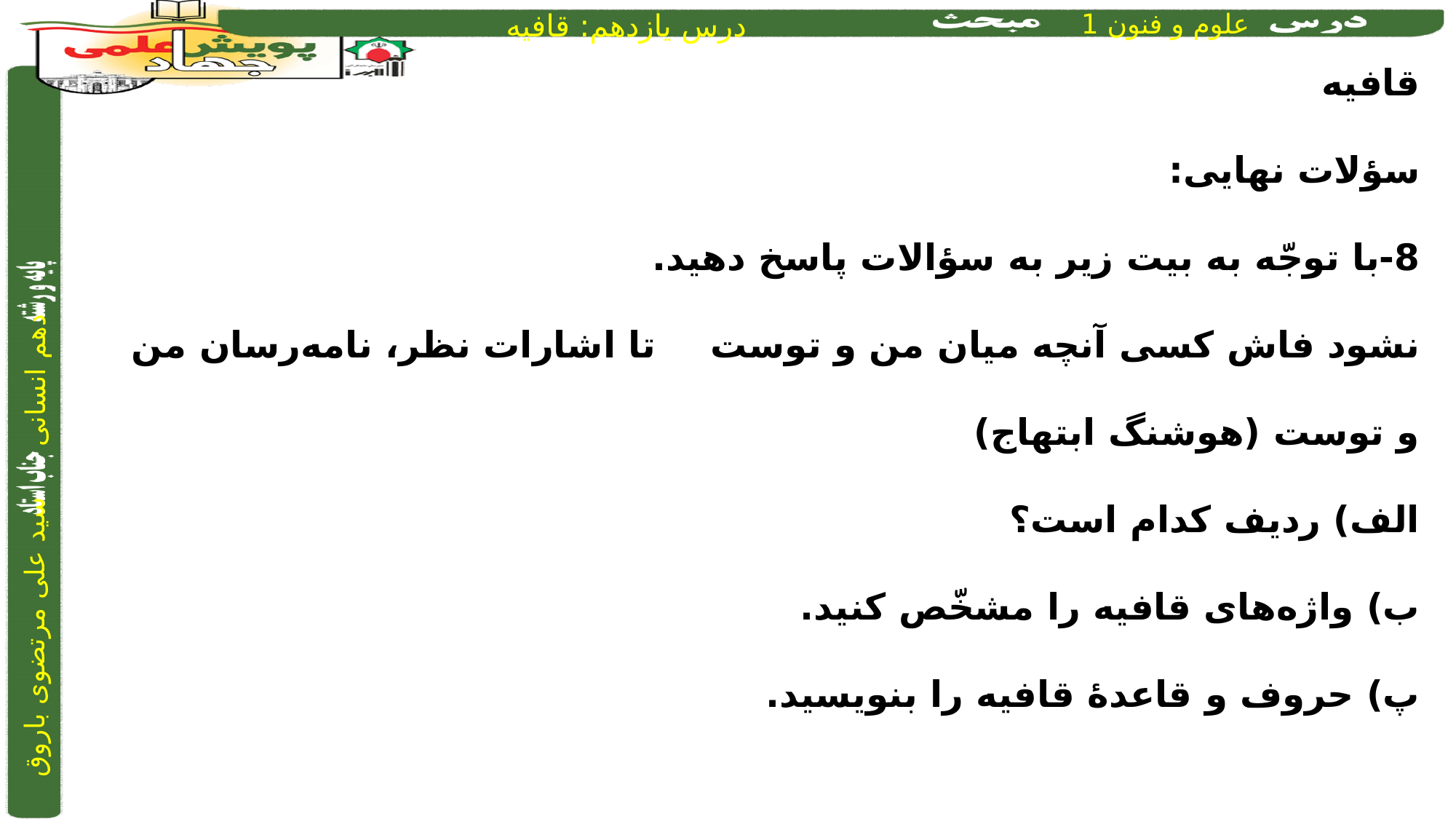

قافیه
سؤلات نهایی:
8-با توجّه به بیت زیر به سؤالات پاسخ دهید.
نشود فاش کسی آنچه میان من و توست	 	تا اشارات نظر، نامه‌رسان من و توست (هوشنگ ابتهاج)
الف) ردیف کدام است؟
ب) واژه‌های قافیه را مشخّص کنید.
پ) حروف و قاعدۀ قافیه را بنویسید.